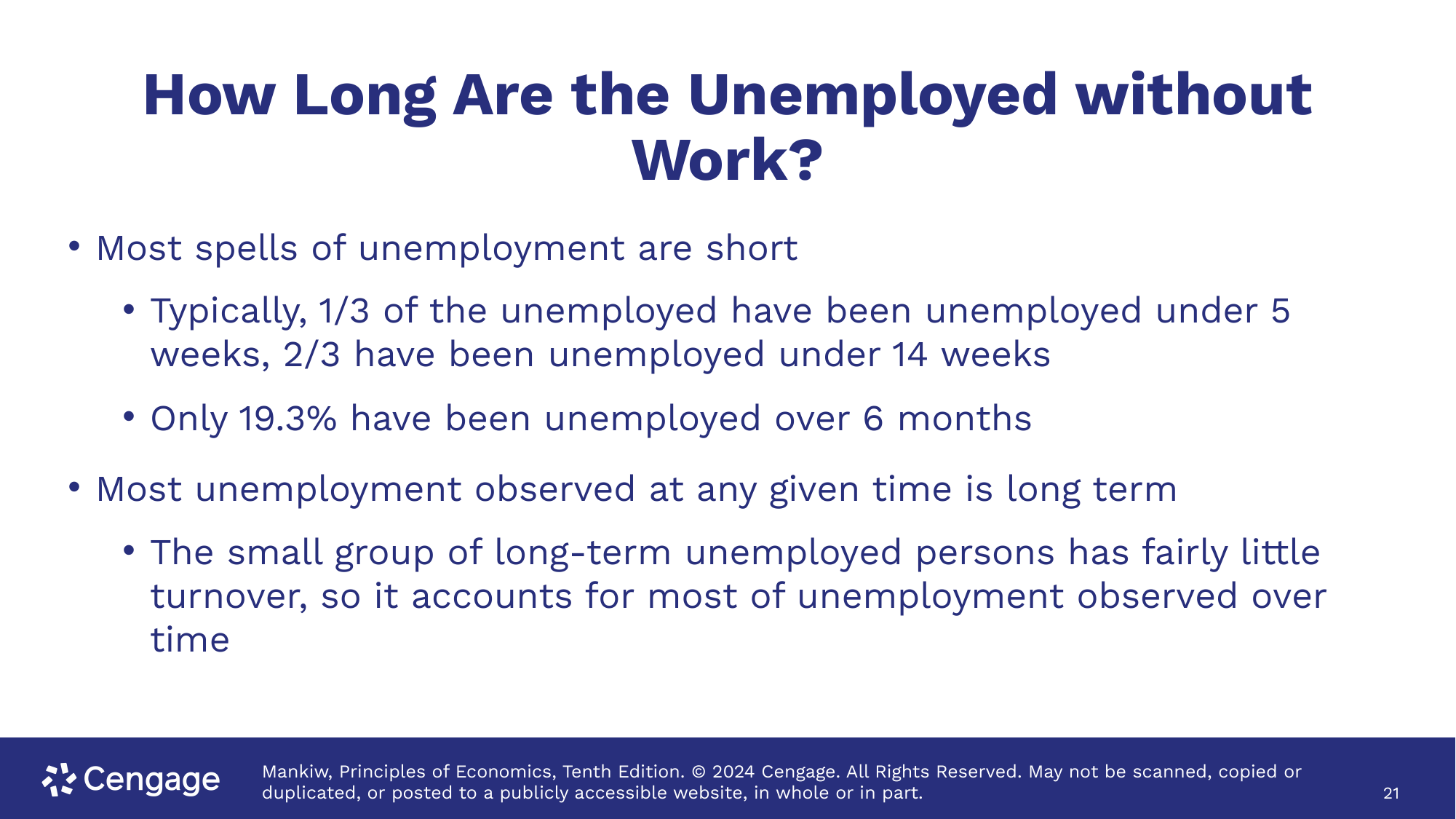

# How Long Are the Unemployed without Work?
Most spells of unemployment are short
Typically, 1/3 of the unemployed have been unemployed under 5 weeks, 2/3 have been unemployed under 14 weeks
Only 19.3% have been unemployed over 6 months
Most unemployment observed at any given time is long term
The small group of long-term unemployed persons has fairly little turnover, so it accounts for most of unemployment observed over time